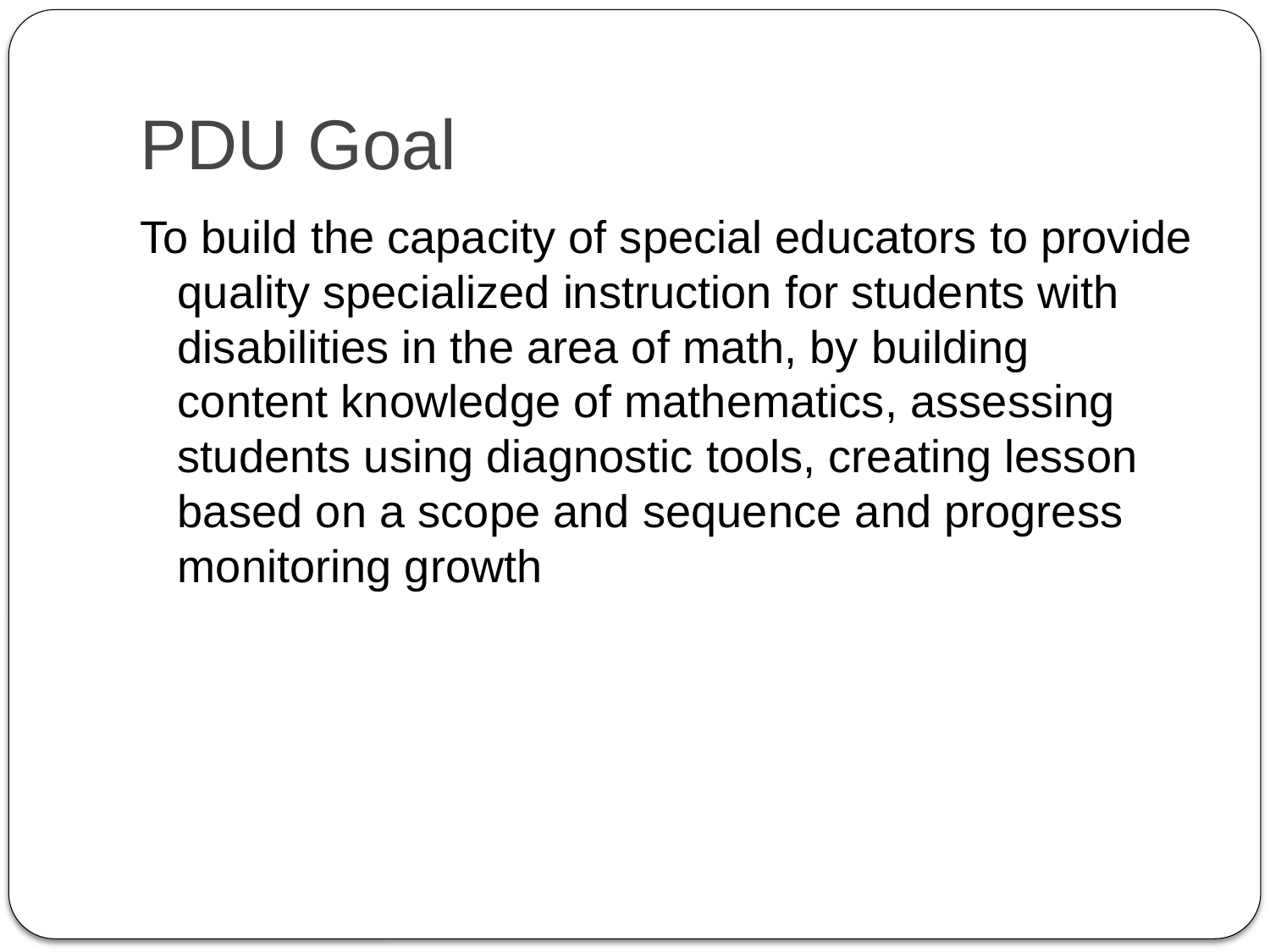

# PDU Goal
To build the capacity of special educators to provide quality specialized instruction for students with disabilities in the area of math, by building content knowledge of mathematics, assessing students using diagnostic tools, creating lesson based on a scope and sequence and progress monitoring growth